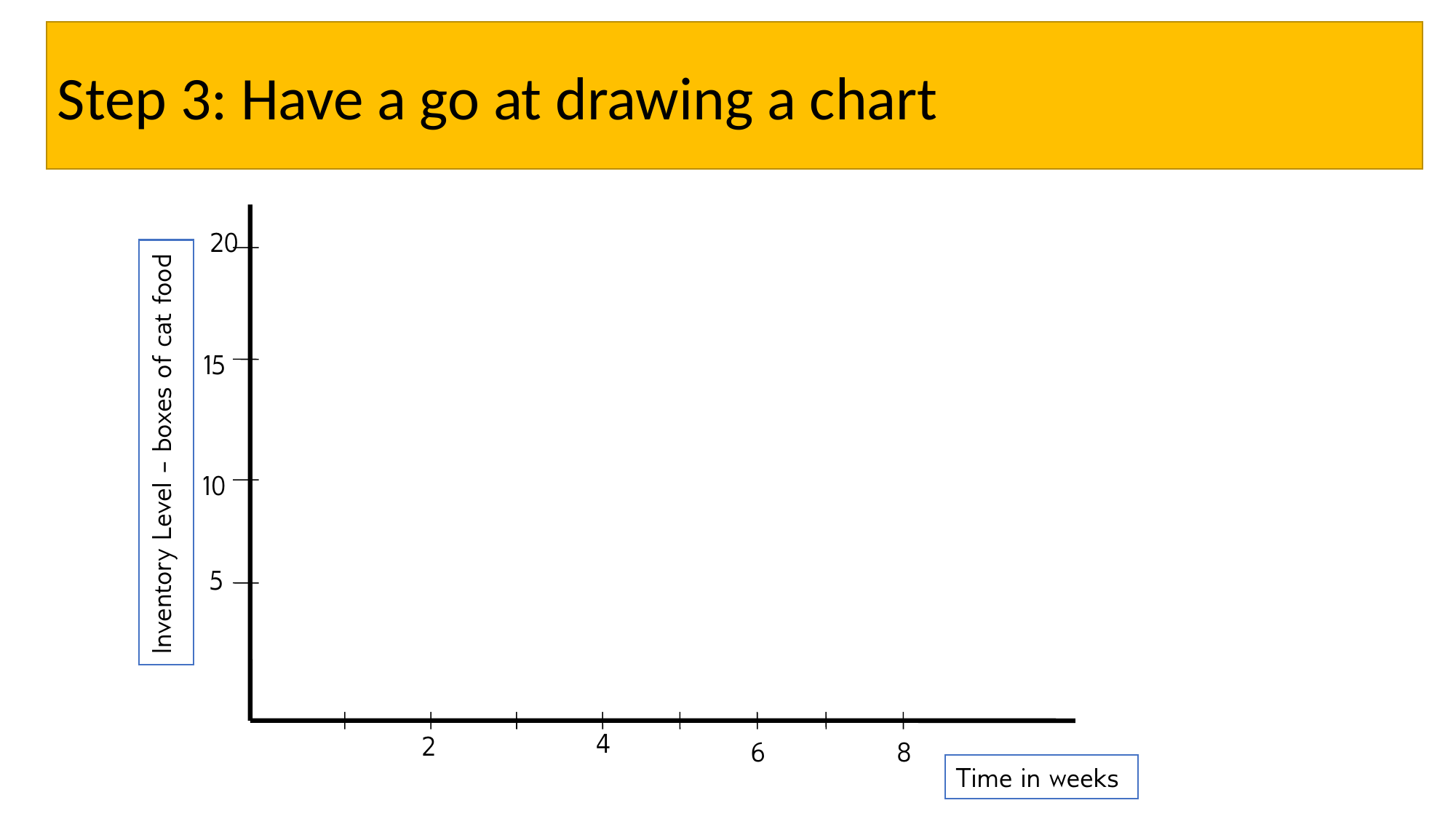

Step 3: Have a go at drawing a chart

20
Inventory Level – boxes of cat food

15

10

5

4
2
6
8
Time in weeks